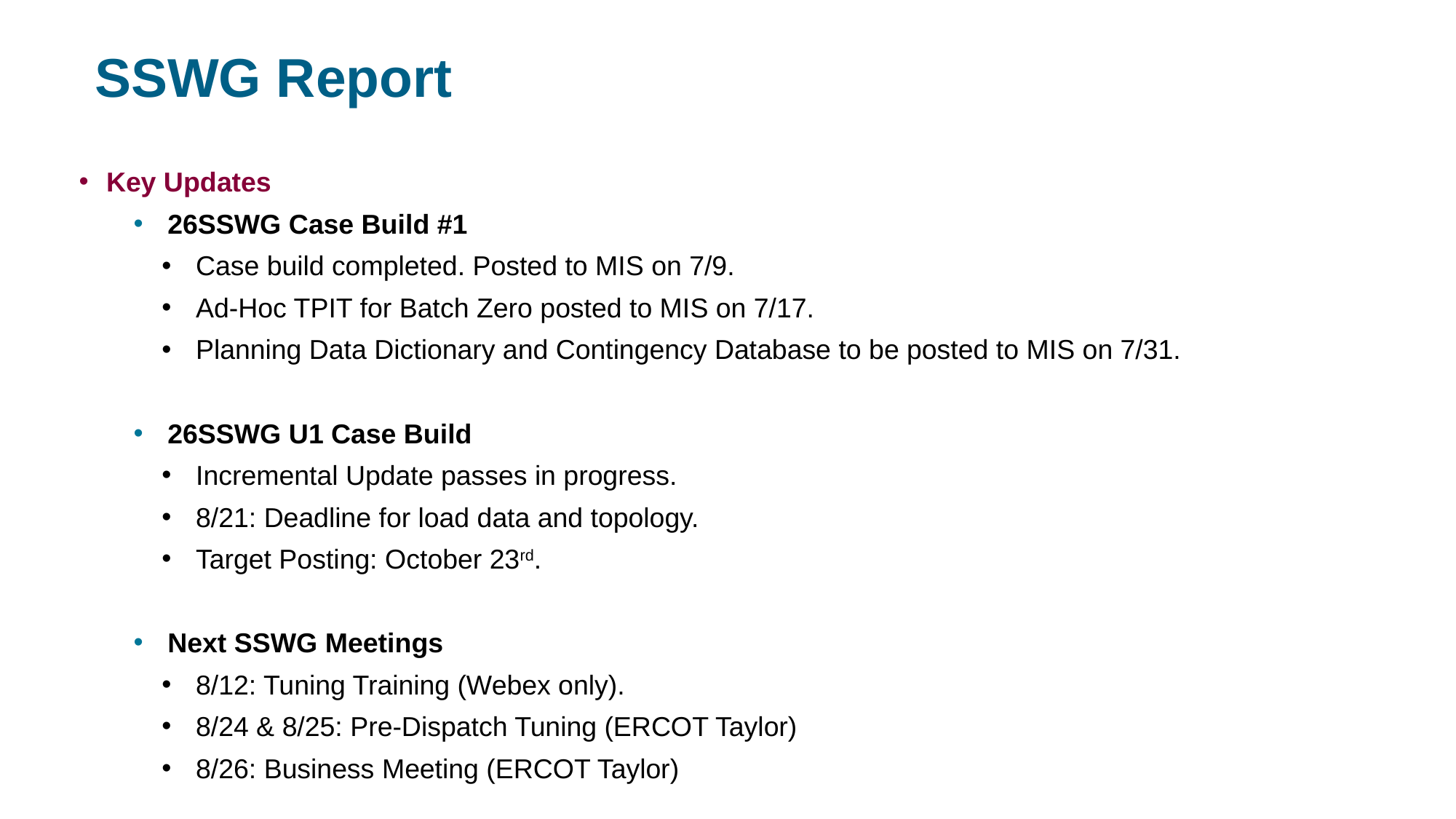

# SSWG Report
Key Updates
26SSWG Case Build #1
Case build completed. Posted to MIS on 7/9.
Ad-Hoc TPIT for Batch Zero posted to MIS on 7/17.
Planning Data Dictionary and Contingency Database to be posted to MIS on 7/31.

26SSWG U1 Case Build
Incremental Update passes in progress.
8/21: Deadline for load data and topology.
Target Posting: October 23rd.

Next SSWG Meetings
8/12: Tuning Training (Webex only).
8/24 & 8/25: Pre-Dispatch Tuning (ERCOT Taylor)
8/26: Business Meeting (ERCOT Taylor)